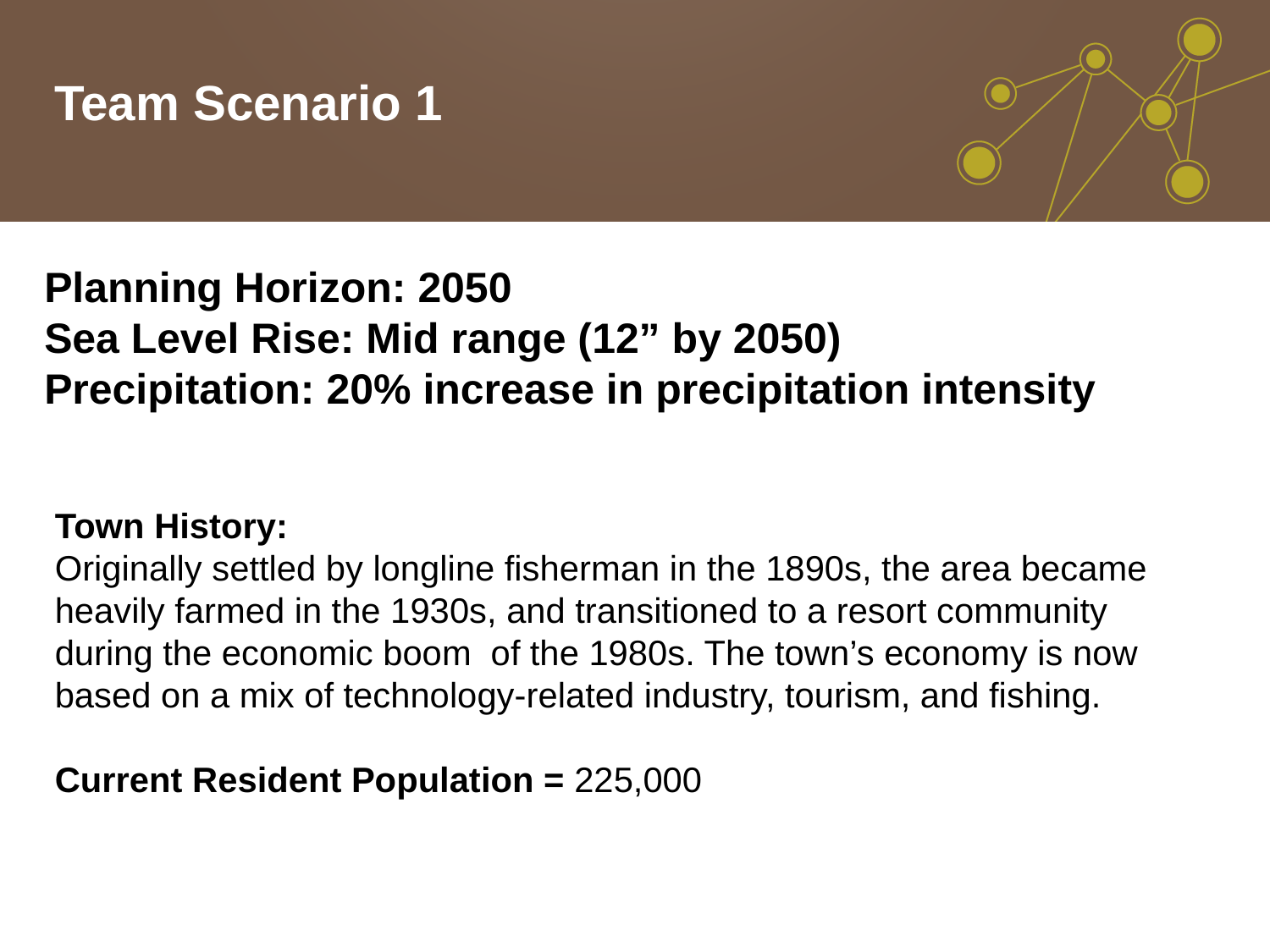

# Team Scenario 1
Planning Horizon: 2050
Sea Level Rise: Mid range (12” by 2050)
Precipitation: 20% increase in precipitation intensity

Town History:
Originally settled by longline fisherman in the 1890s, the area became heavily farmed in the 1930s, and transitioned to a resort community during the economic boom  of the 1980s. The town’s economy is now based on a mix of technology-related industry, tourism, and fishing.

Current Resident Population = 225,000